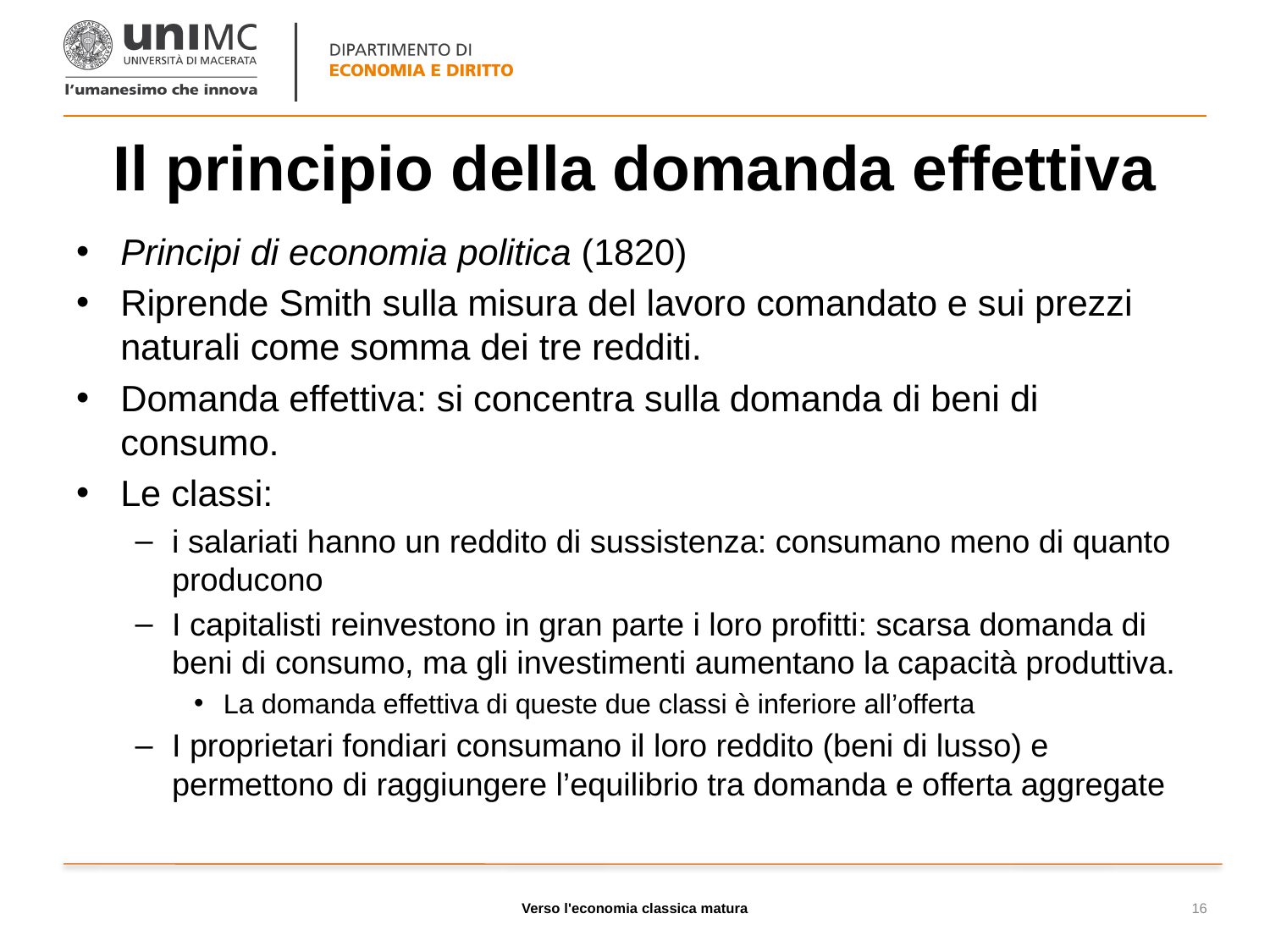

# Il principio della domanda effettiva
Principi di economia politica (1820)
Riprende Smith sulla misura del lavoro comandato e sui prezzi naturali come somma dei tre redditi.
Domanda effettiva: si concentra sulla domanda di beni di consumo.
Le classi:
i salariati hanno un reddito di sussistenza: consumano meno di quanto producono
I capitalisti reinvestono in gran parte i loro profitti: scarsa domanda di beni di consumo, ma gli investimenti aumentano la capacità produttiva.
La domanda effettiva di queste due classi è inferiore all’offerta
I proprietari fondiari consumano il loro reddito (beni di lusso) e permettono di raggiungere l’equilibrio tra domanda e offerta aggregate
Verso l'economia classica matura
16